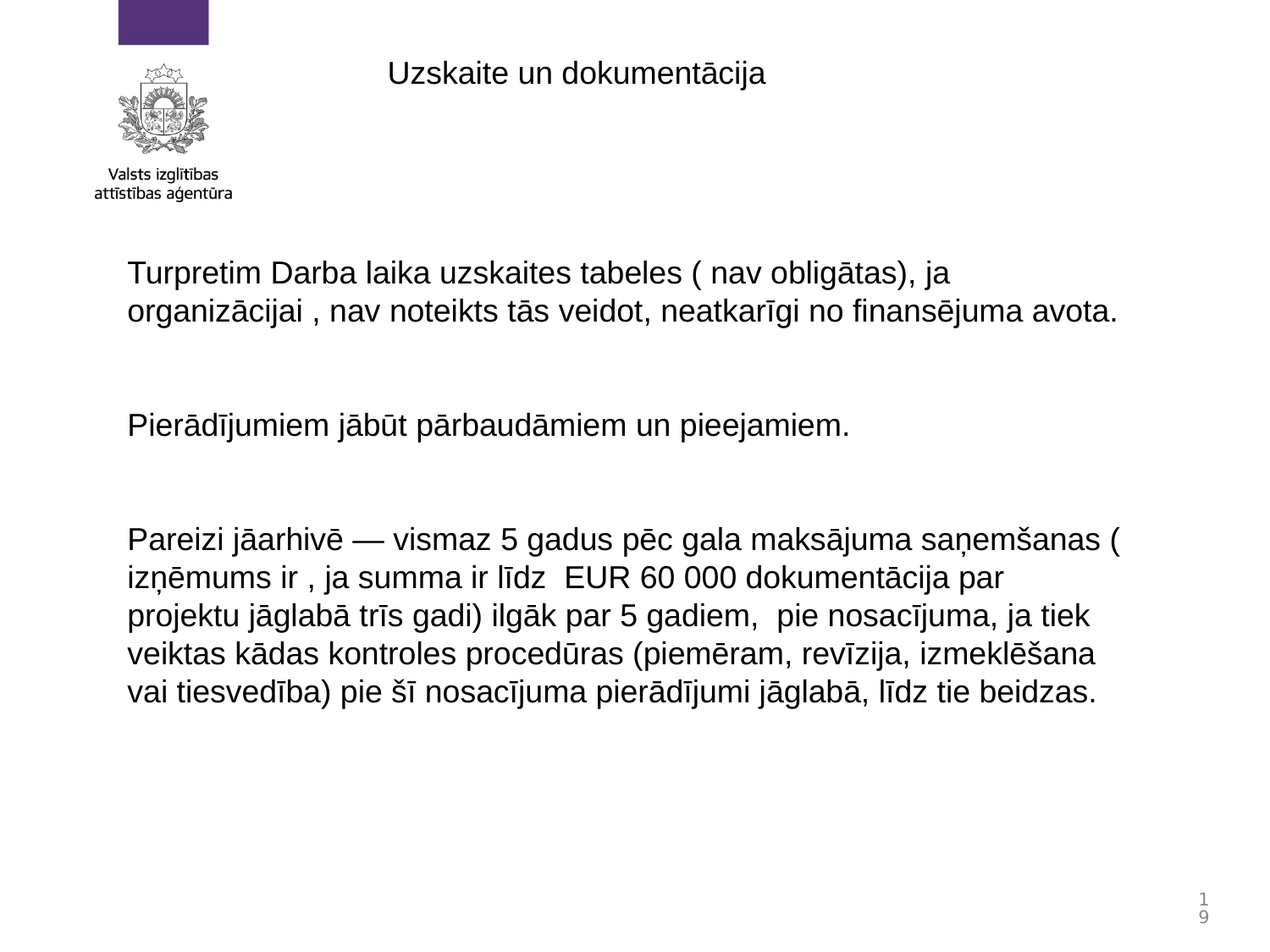

Uzskaite un dokumentācija
Turpretim Darba laika uzskaites tabeles ( nav obligātas), ja organizācijai , nav noteikts tās veidot, neatkarīgi no finansējuma avota.

Pierādījumiem jābūt pārbaudāmiem un pieejamiem.

Pareizi jāarhivē — vismaz 5 gadus pēc gala maksājuma saņemšanas ( izņēmums ir , ja summa ir līdz  EUR 60 000 dokumentācija par projektu jāglabā trīs gadi) ilgāk par 5 gadiem,  pie nosacījuma, ja tiek veiktas kādas kontroles procedūras (piemēram, revīzija, izmeklēšana vai tiesvedība) pie šī nosacījuma pierādījumi jāglabā, līdz tie beidzas.
19